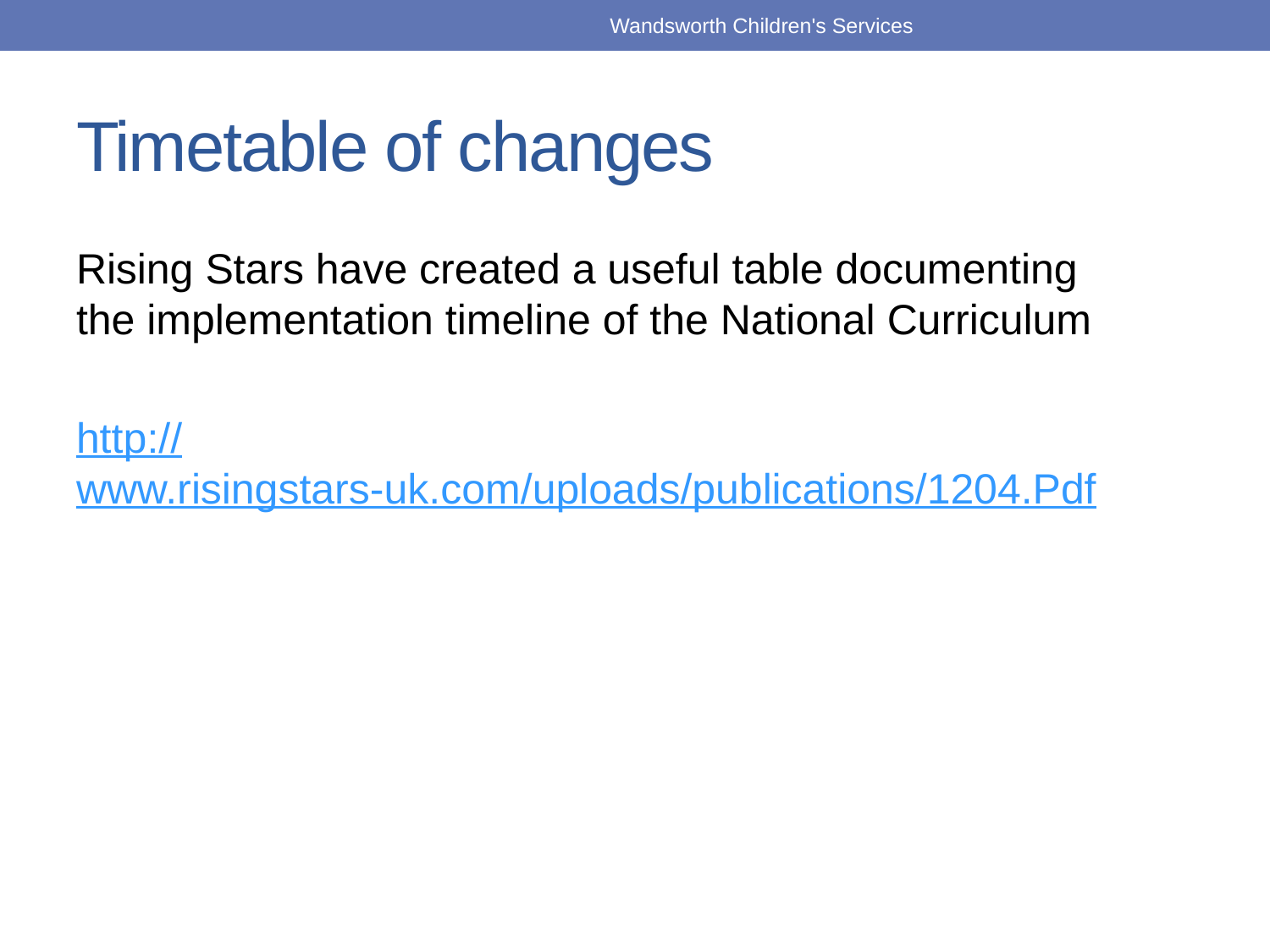

Wandsworth Children's Services
# Timetable of changes

Rising Stars have created a useful table documenting the implementation timeline of the National Curriculum

http://www.risingstars-uk.com/uploads/publications/1204.Pdf